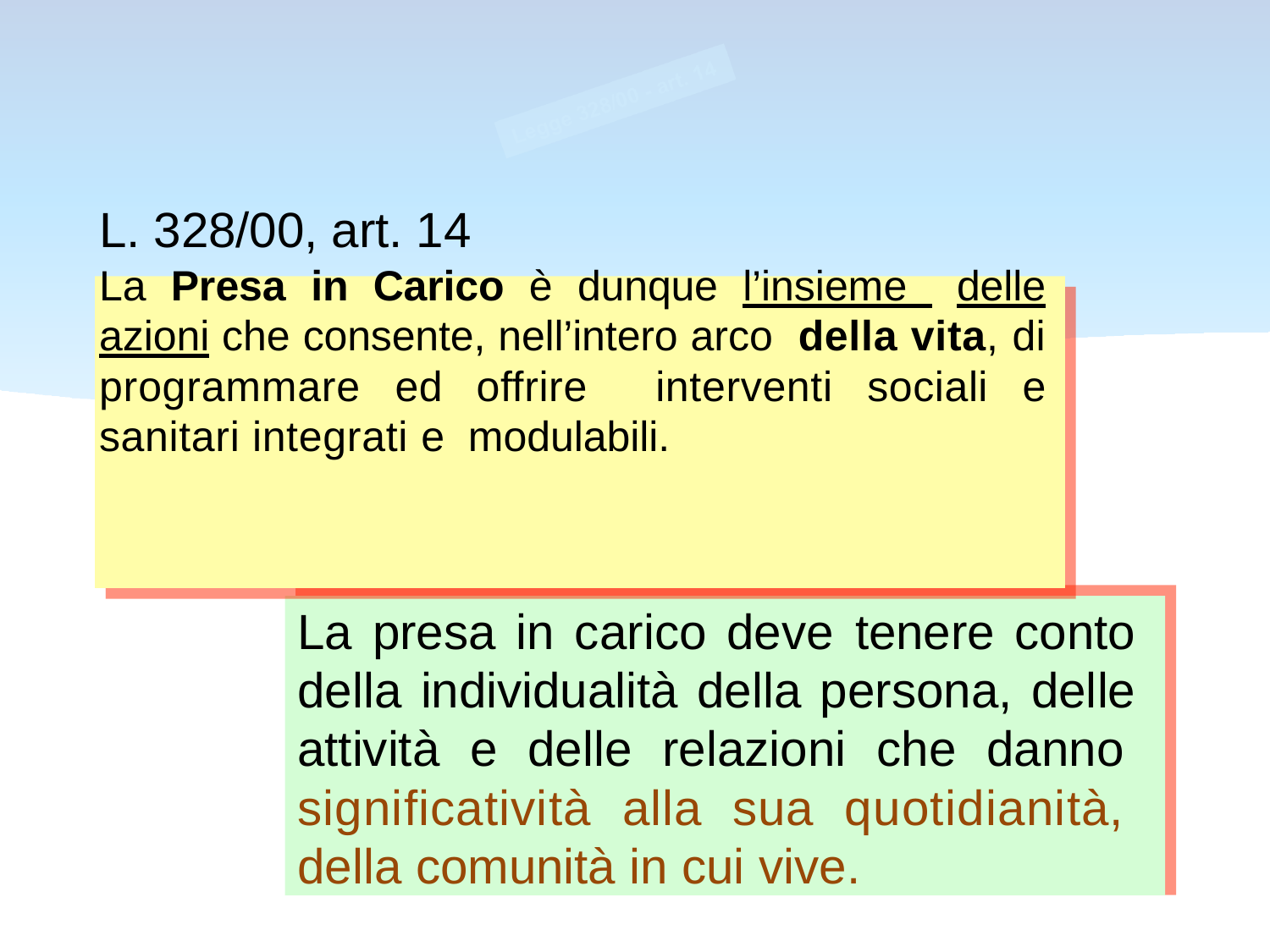

L. 328/00, art. 14
La Presa in Carico è dunque l’insieme  delle azioni che consente, nell’intero arco  della vita, di programmare ed offrire  interventi sociali e sanitari integrati e  modulabili.

La presa in carico deve tenere conto  della individualità della persona, delle  attività e delle relazioni che danno  significatività alla sua quotidianità,  della comunità in cui vive.